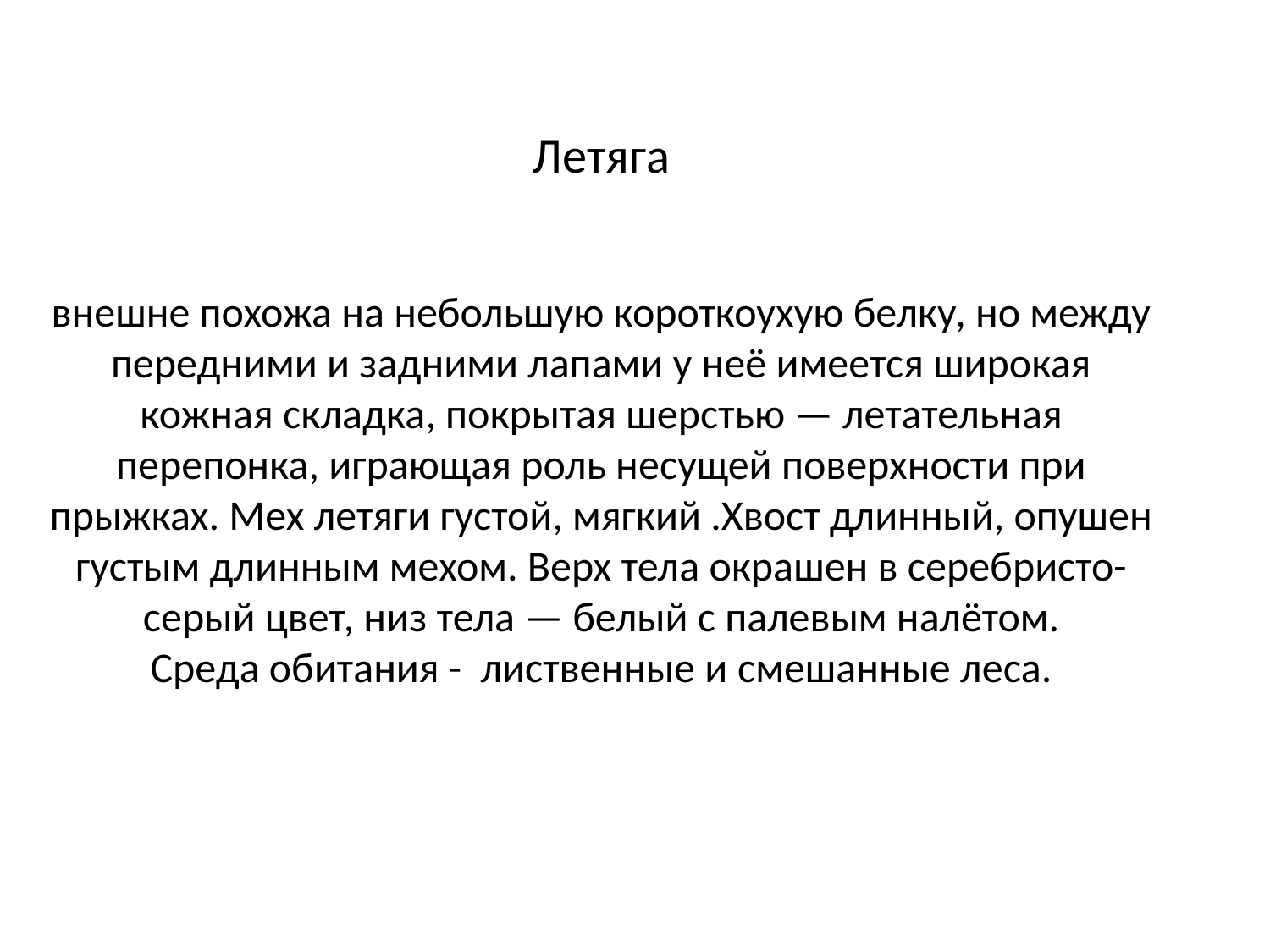

# Летяга внешне похожа на небольшую короткоухую белку, но между передними и задними лапами у неё имеется широкая кожная складка, покрытая шерстью — летательная перепонка, играющая роль несущей поверхности при прыжках. Мех летяги густой, мягкий .Хвост длинный, опушен густым длинным мехом. Верх тела окрашен в серебристо-серый цвет, низ тела — белый с палевым налётом. Среда обитания -  лиственные и смешанные леса.